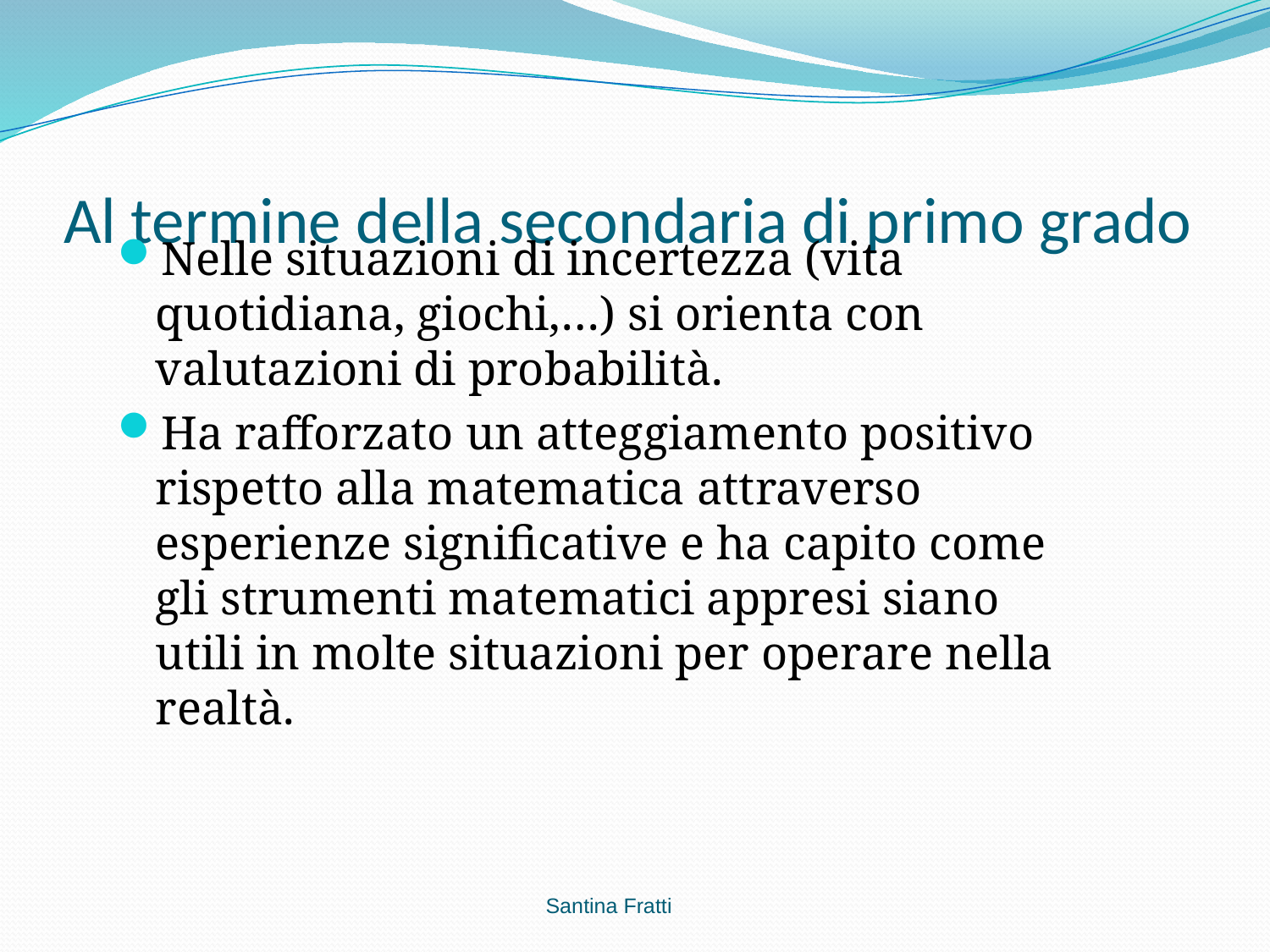

# Al termine della secondaria di primo grado
Nelle situazioni di incertezza (vita quotidiana, giochi,…) si orienta con valutazioni di probabilità.
Ha rafforzato un atteggiamento positivo rispetto alla matematica attraverso esperienze significative e ha capito come gli strumenti matematici appresi siano utili in molte situazioni per operare nella realtà.
Santina Fratti